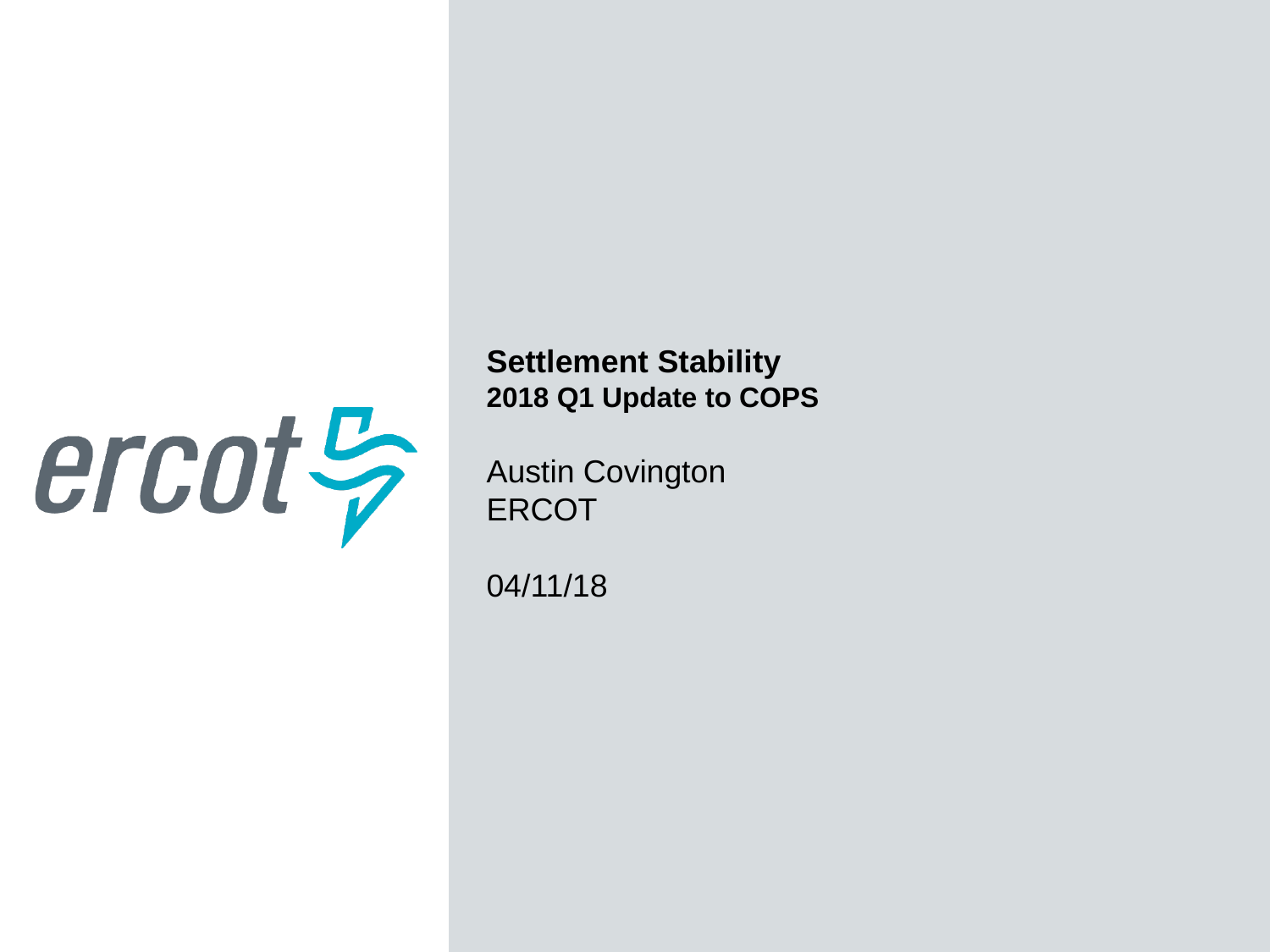

Settlement Stability
2018 Q1 Update to COPS

Austin Covington
ERCOT

04/11/18